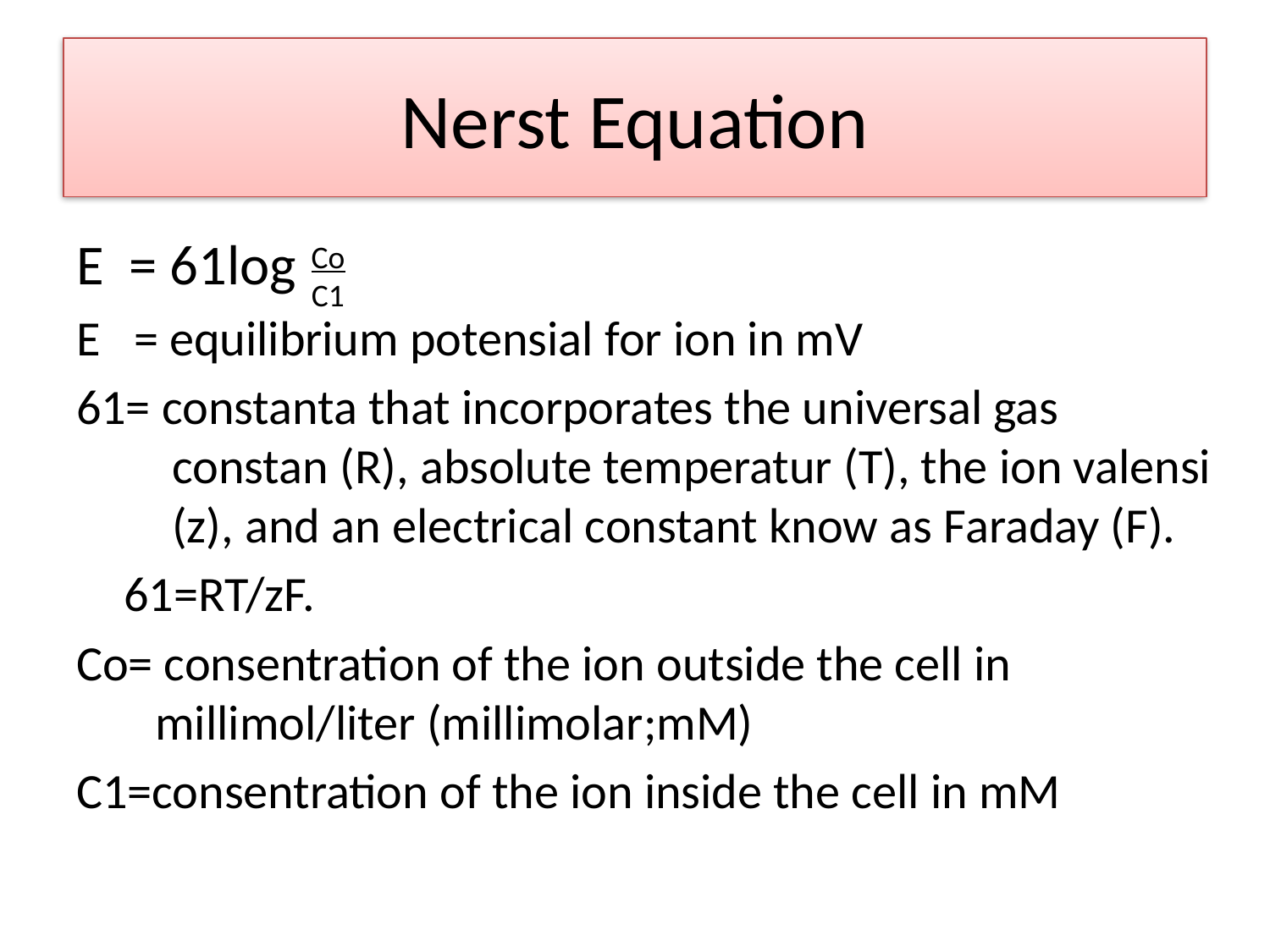

# Nerst Equation
E  = 61log
E   = equilibrium potensial for ion in mV
61= constanta that incorporates the universal gas      constan (R), absolute temperatur (T), the ion valensi (z), and an electrical constant know as Faraday (F).
	61=RT/zF.
Co= consentration of the ion outside the cell in millimol/liter (millimolar;mM)
C1=consentration of the ion inside the cell in mM
Co
C1